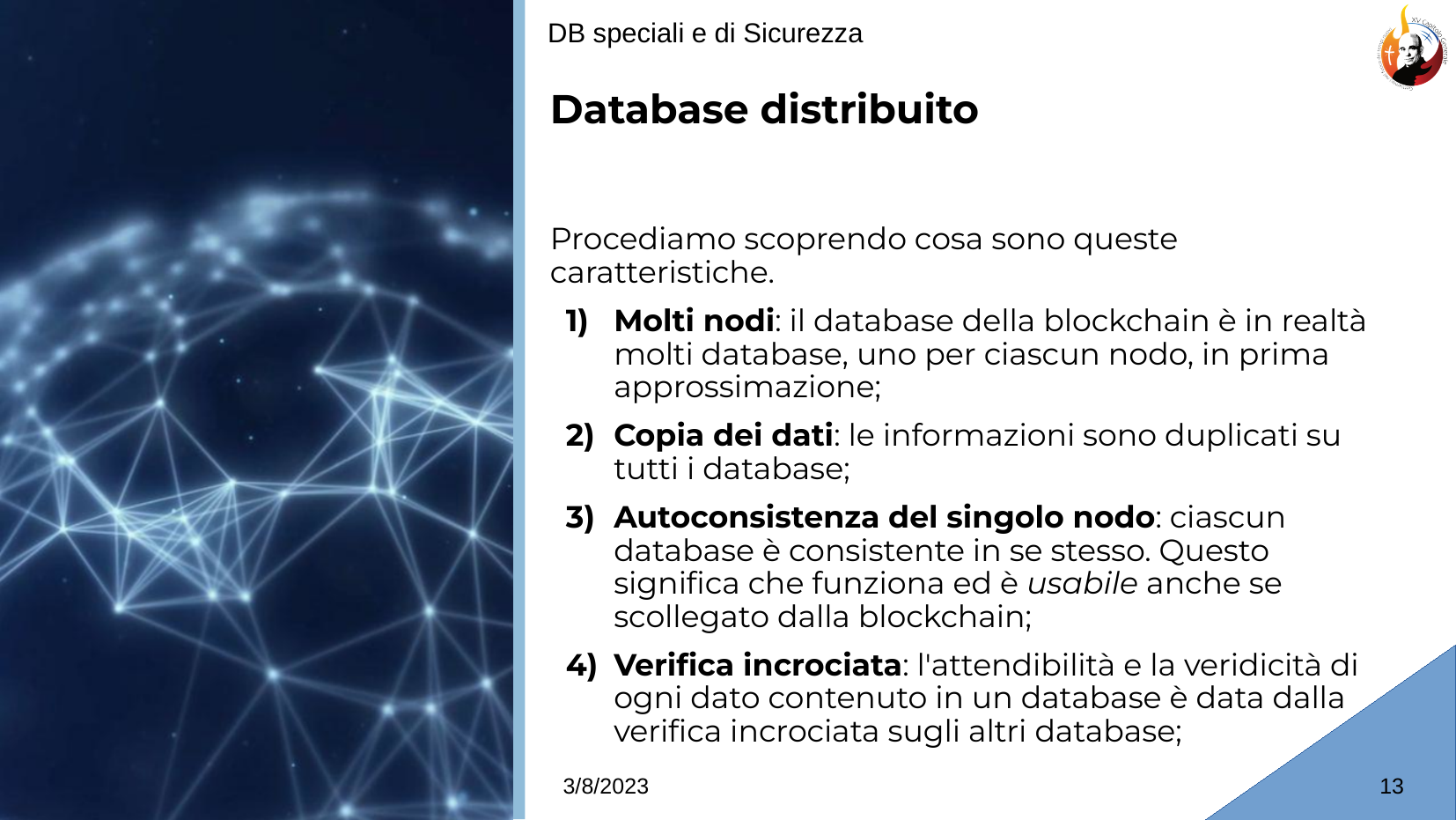

DB speciali e di Sicurezza
Database distribuito
# Procediamo scoprendo cosa sono queste caratteristiche.
Molti nodi: il database della blockchain è in realtà molti database, uno per ciascun nodo, in prima approssimazione;
Copia dei dati: le informazioni sono duplicati su tutti i database;
Autoconsistenza del singolo nodo: ciascun database è consistente in se stesso. Questo significa che funziona ed è usabile anche se scollegato dalla blockchain;
Verifica incrociata: l'attendibilità e la veridicità di ogni dato contenuto in un database è data dalla verifica incrociata sugli altri database;